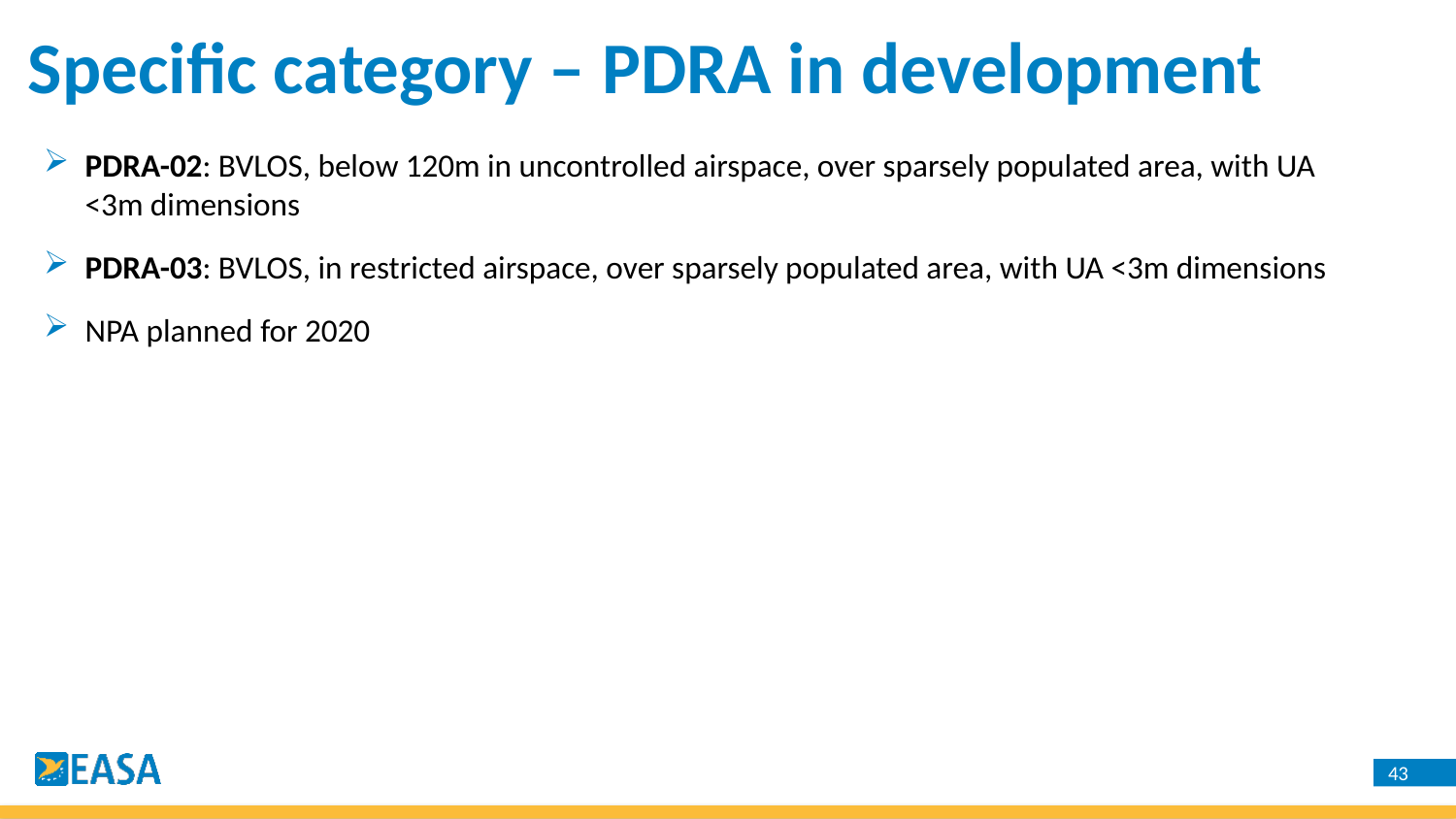

Specific category – PDRA in development
PDRA-02: BVLOS, below 120m in uncontrolled airspace, over sparsely populated area, with UA <3m dimensions
PDRA-03: BVLOS, in restricted airspace, over sparsely populated area, with UA <3m dimensions
NPA planned for 2020